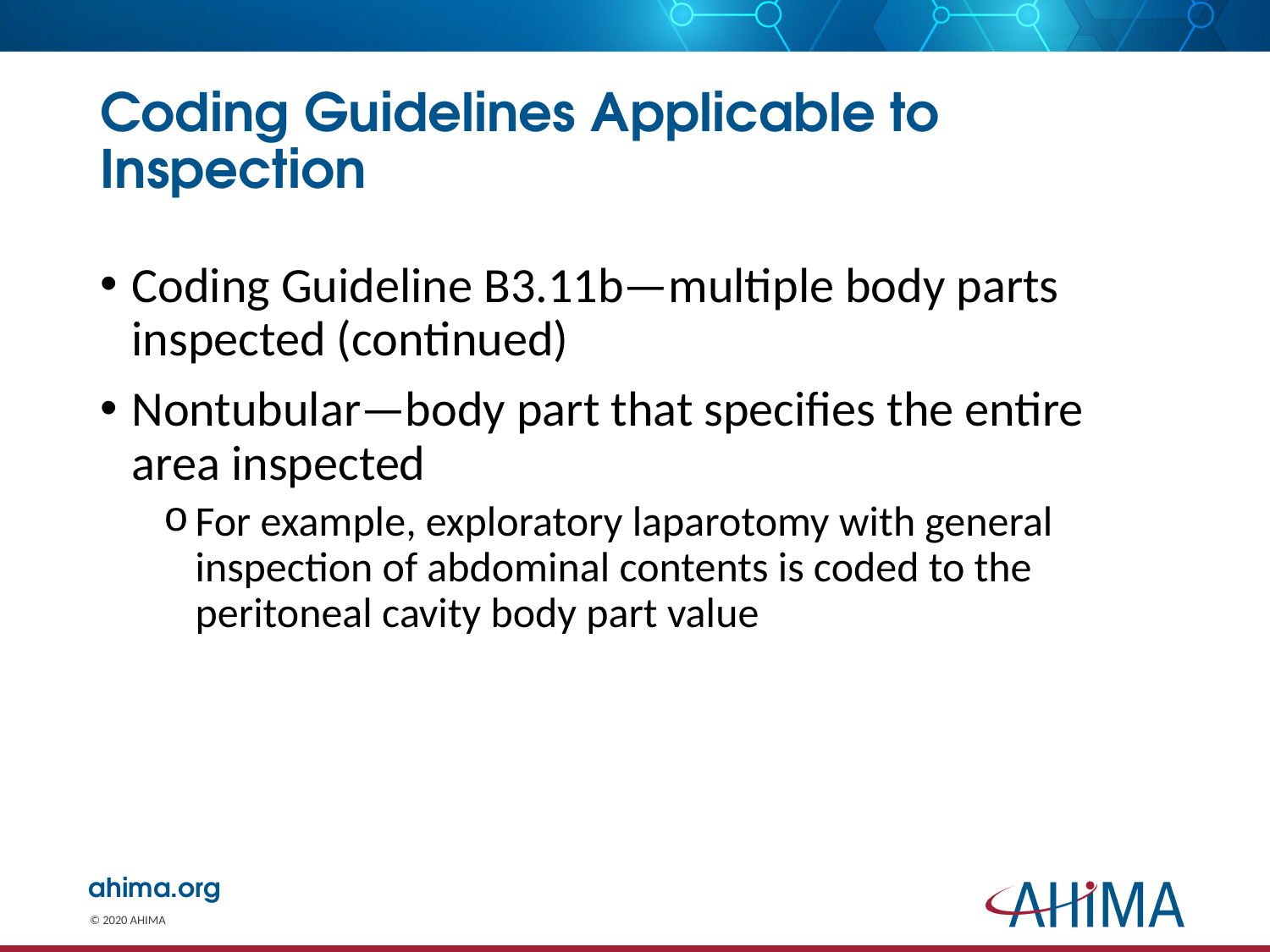

# Coding Guidelines Applicable to Inspection
Coding Guideline B3.11b—multiple body parts inspected (continued)
Nontubular—body part that specifies the entire area inspected
For example, exploratory laparotomy with general inspection of abdominal contents is coded to the peritoneal cavity body part value